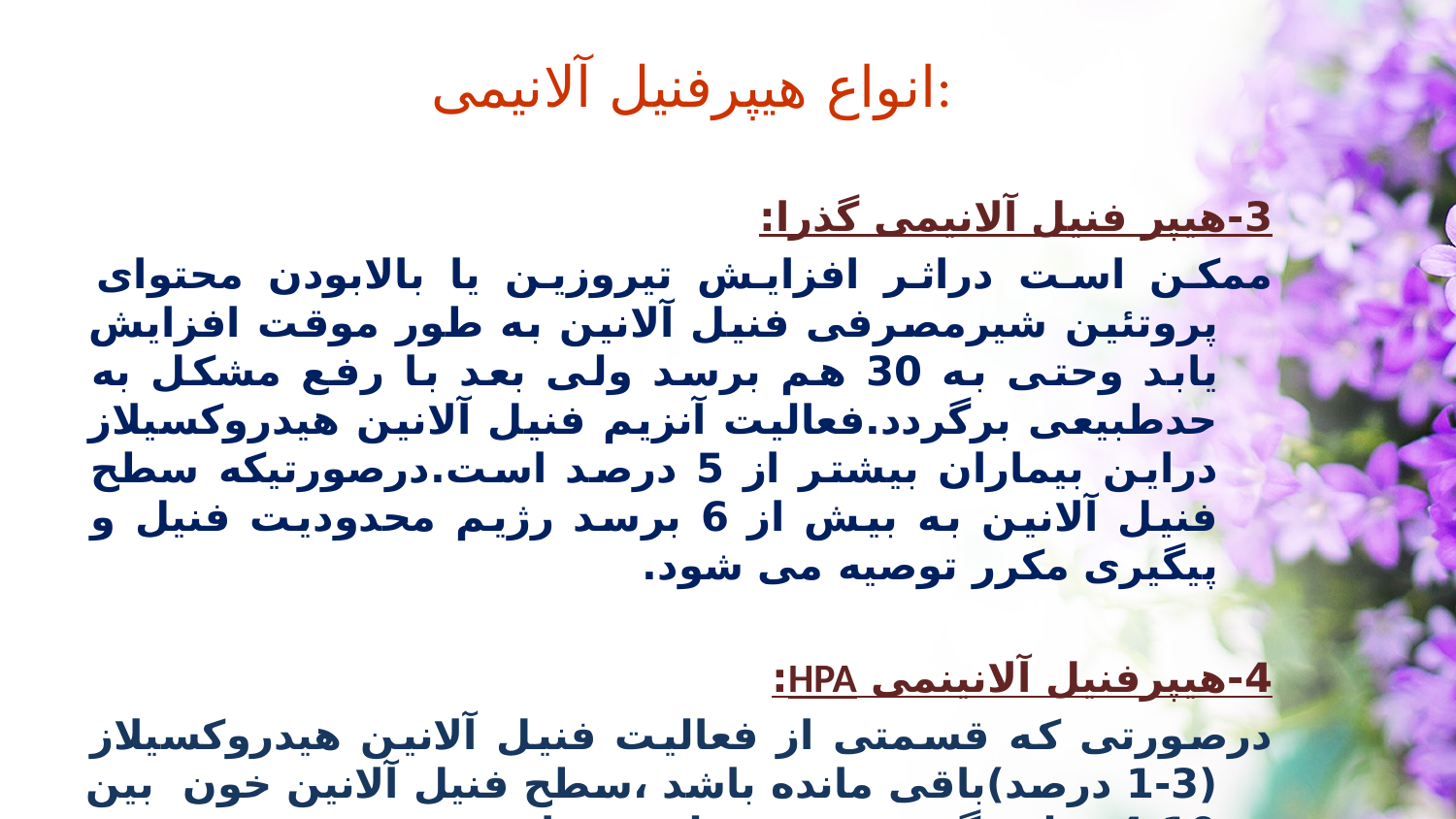

انواع هیپرفنیل آلانیمی:

3-هیپر فنیل آلانیمی گذرا:
ممکن است دراثر افزایش تیروزین یا بالابودن محتوای پروتئین شیرمصرفی فنیل آلانین به طور موقت افزایش یابد وحتی به 30 هم برسد ولی بعد با رفع مشکل به حدطبیعی برگردد.فعالیت آنزیم فنیل آلانین هیدروکسیلاز دراین بیماران بیشتر از 5 درصد است.درصورتیکه سطح فنیل آلانین به بیش از 6 برسد رژیم محدودیت فنیل و پیگیری مکرر توصیه می شود.

4-هیپرفنیل آلانینمی HPA:
درصورتی که قسمتی از فعالیت فنیل آلانین هیدروکسیلاز (3-1 درصد)باقی مانده باشد ،سطح فنیل آلانین خون  بین 10-4 میلی گرم در دسی لیتر خواهد بود .درصورت وجود علایم بالینی نیاز به مداخله درمانی وجود دارد.